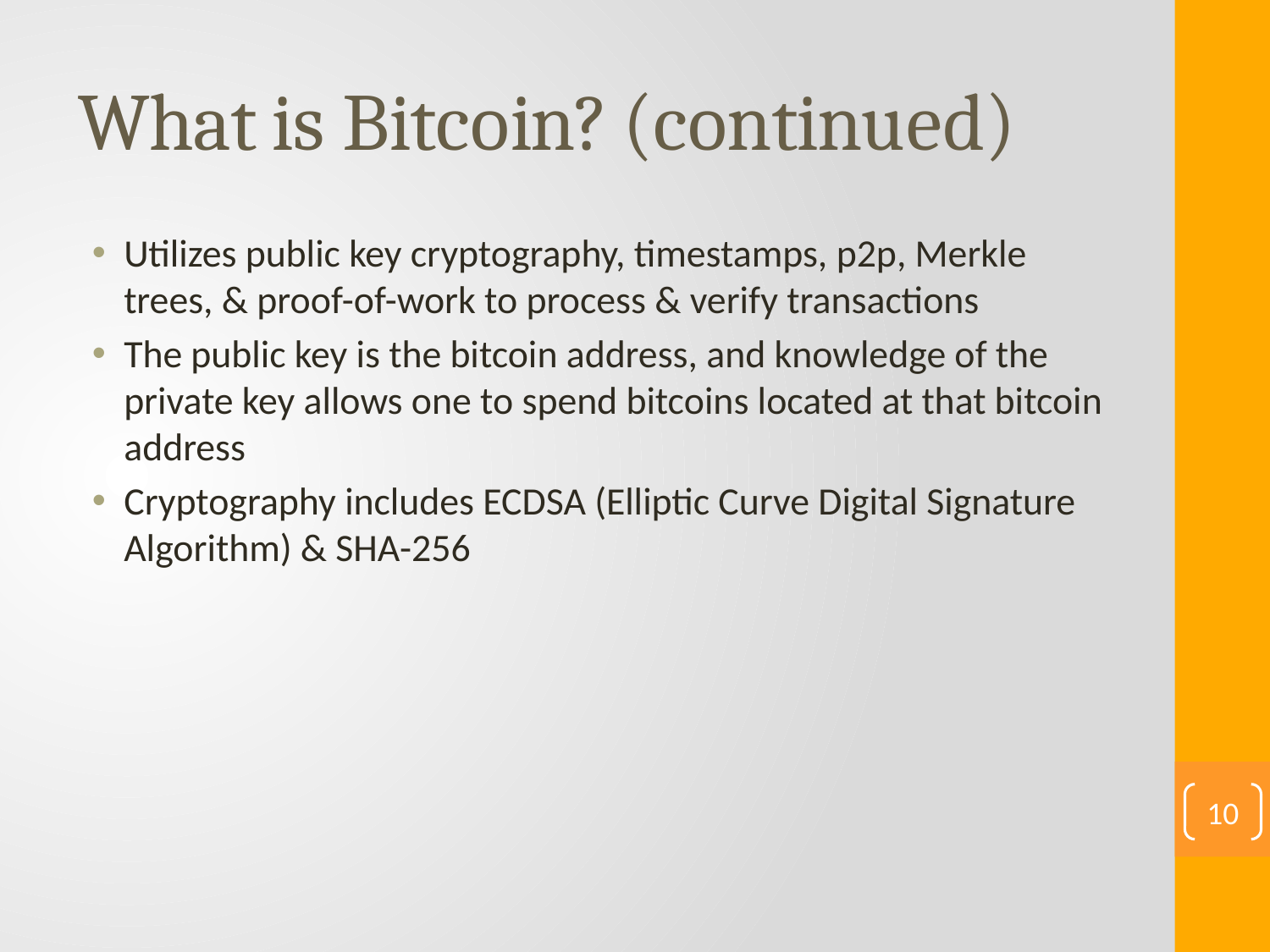

# What is Bitcoin? (continued)
Utilizes public key cryptography, timestamps, p2p, Merkle trees, & proof-of-work to process & verify transactions
The public key is the bitcoin address, and knowledge of the private key allows one to spend bitcoins located at that bitcoin address
Cryptography includes ECDSA (Elliptic Curve Digital Signature Algorithm) & SHA-256

10